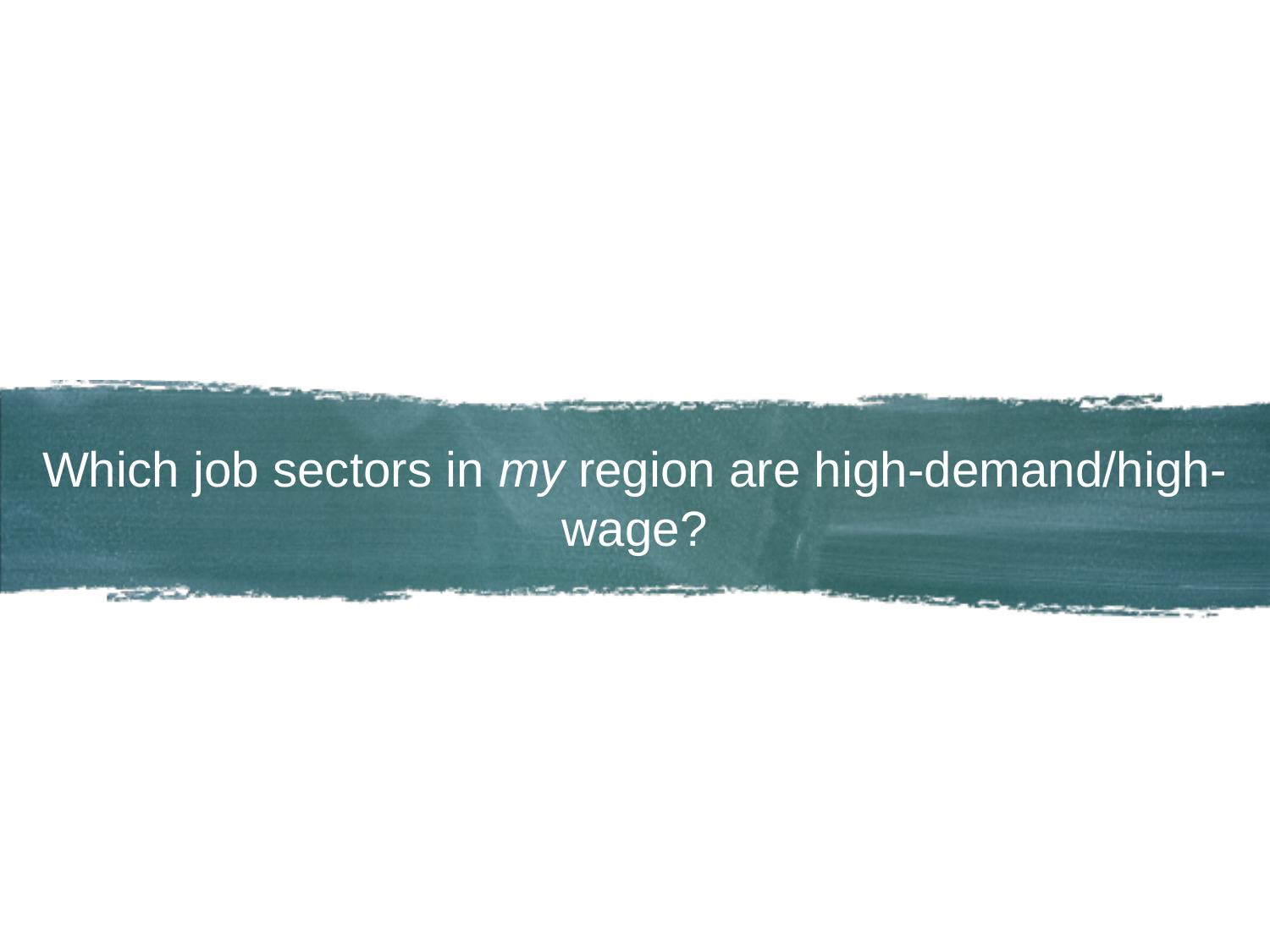

Which job sectors in my region are high-demand/high-wage?